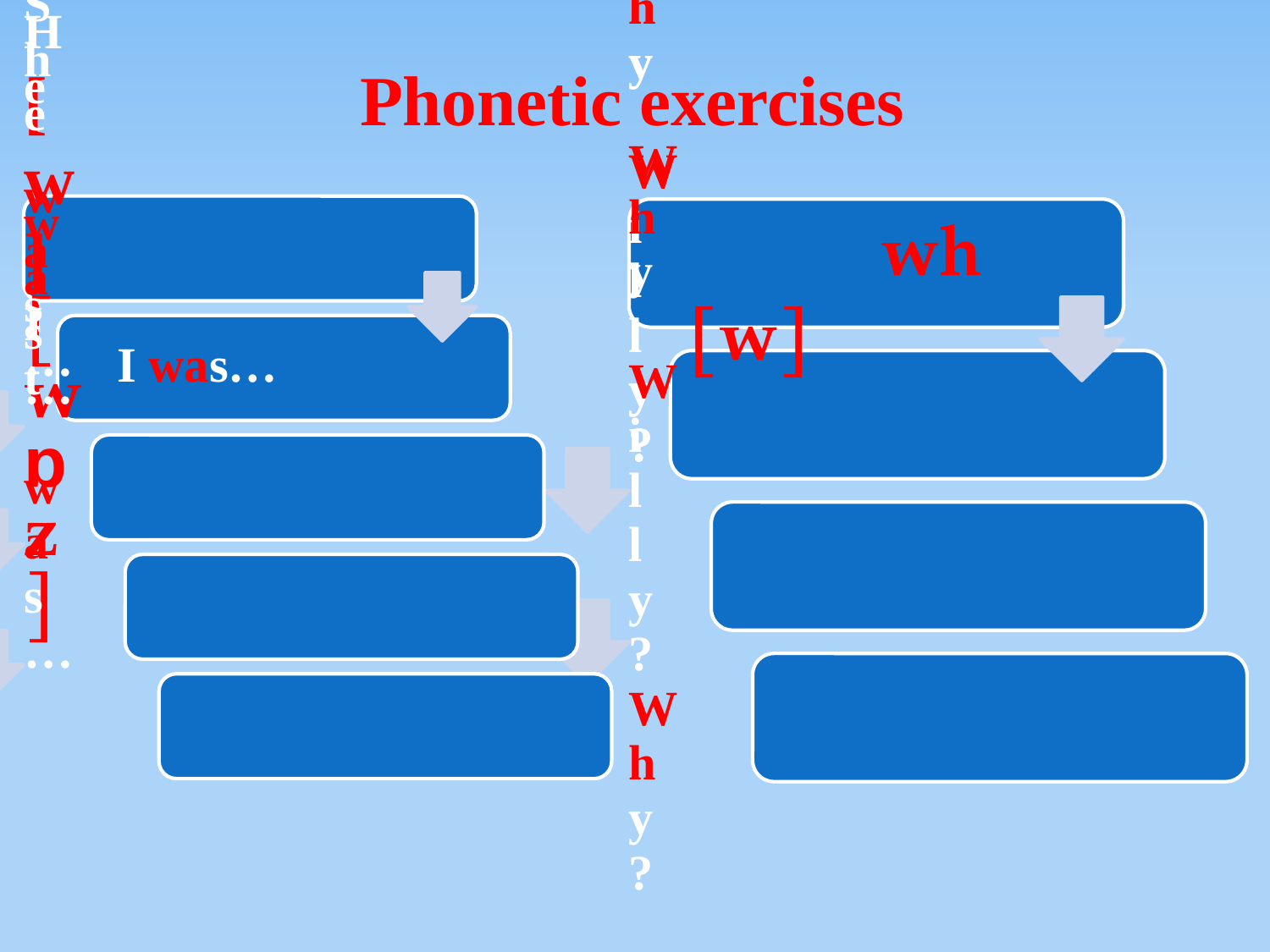

# Phonetic exercises

           wh [w]
I was…